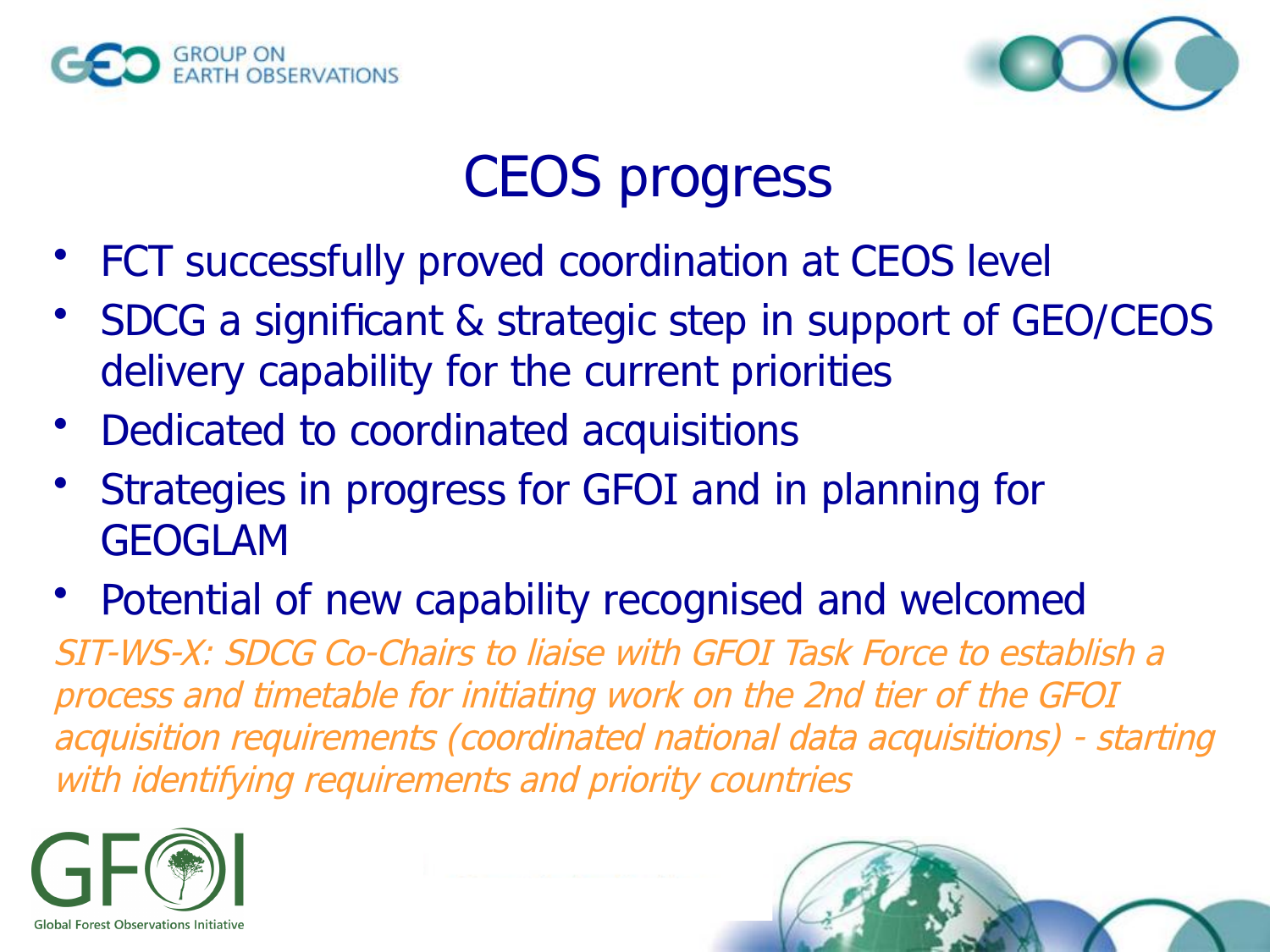

# CEOS progress
FCT successfully proved coordination at CEOS level
SDCG a significant & strategic step in support of GEO/CEOS delivery capability for the current priorities
Dedicated to coordinated acquisitions
Strategies in progress for GFOI and in planning for GEOGLAM
Potential of new capability recognised and welcomed
SIT-WS-X: SDCG Co-Chairs to liaise with GFOI Task Force to establish a process and timetable for initiating work on the 2nd tier of the GFOI acquisition requirements (coordinated national data acquisitions) - starting with identifying requirements and priority countries

© GEO Secretariat